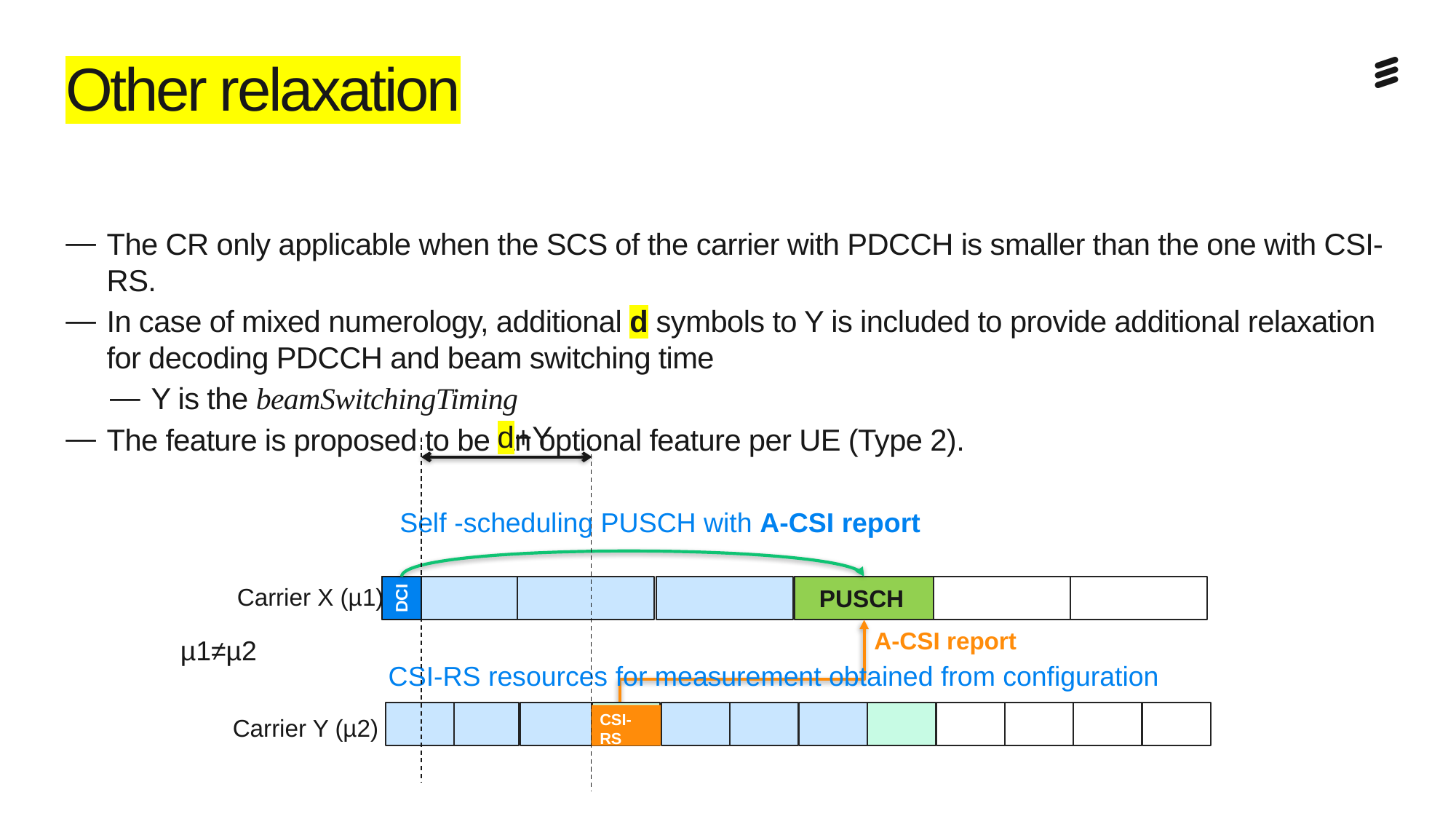

# Other relaxation
The CR only applicable when the SCS of the carrier with PDCCH is smaller than the one with CSI-RS.
In case of mixed numerology, additional d symbols to Y is included to provide additional relaxation for decoding PDCCH and beam switching time
Y is the beamSwitchingTiming
The feature is proposed to be an optional feature per UE (Type 2).
d+Y
Self -scheduling PUSCH with A-CSI report

UL

DCI
PUSCH
Carrier X (µ1)
A-CSI report
µ1≠µ2

CSI-RS resources for measurement obtained from configuration

CSI-RS
Carrier Y (µ2)